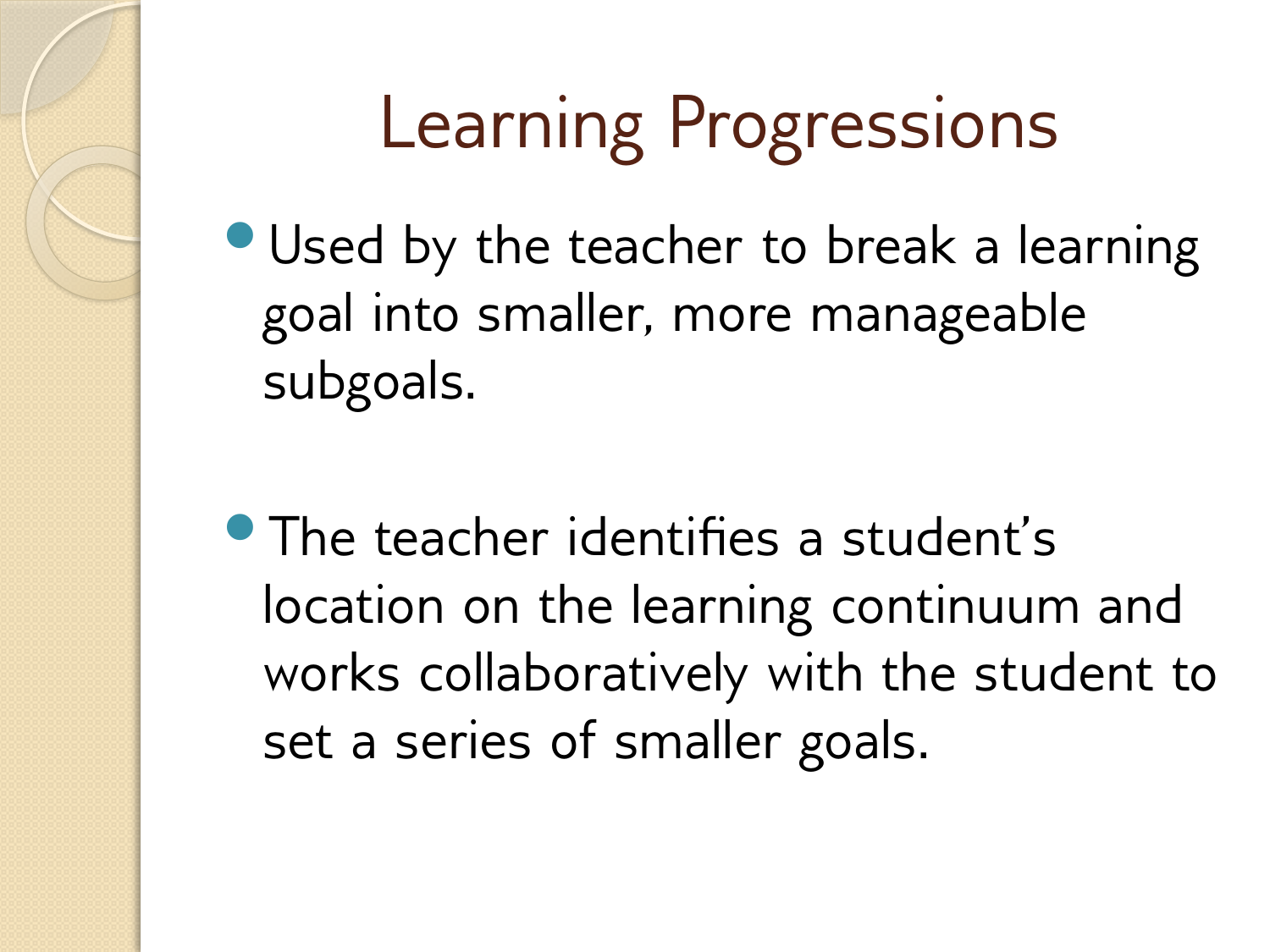

# Learning Progressions
Used by the teacher to break a learning goal into smaller, more manageable subgoals.

The teacher identifies a student’s location on the learning continuum and works collaboratively with the student to set a series of smaller goals.